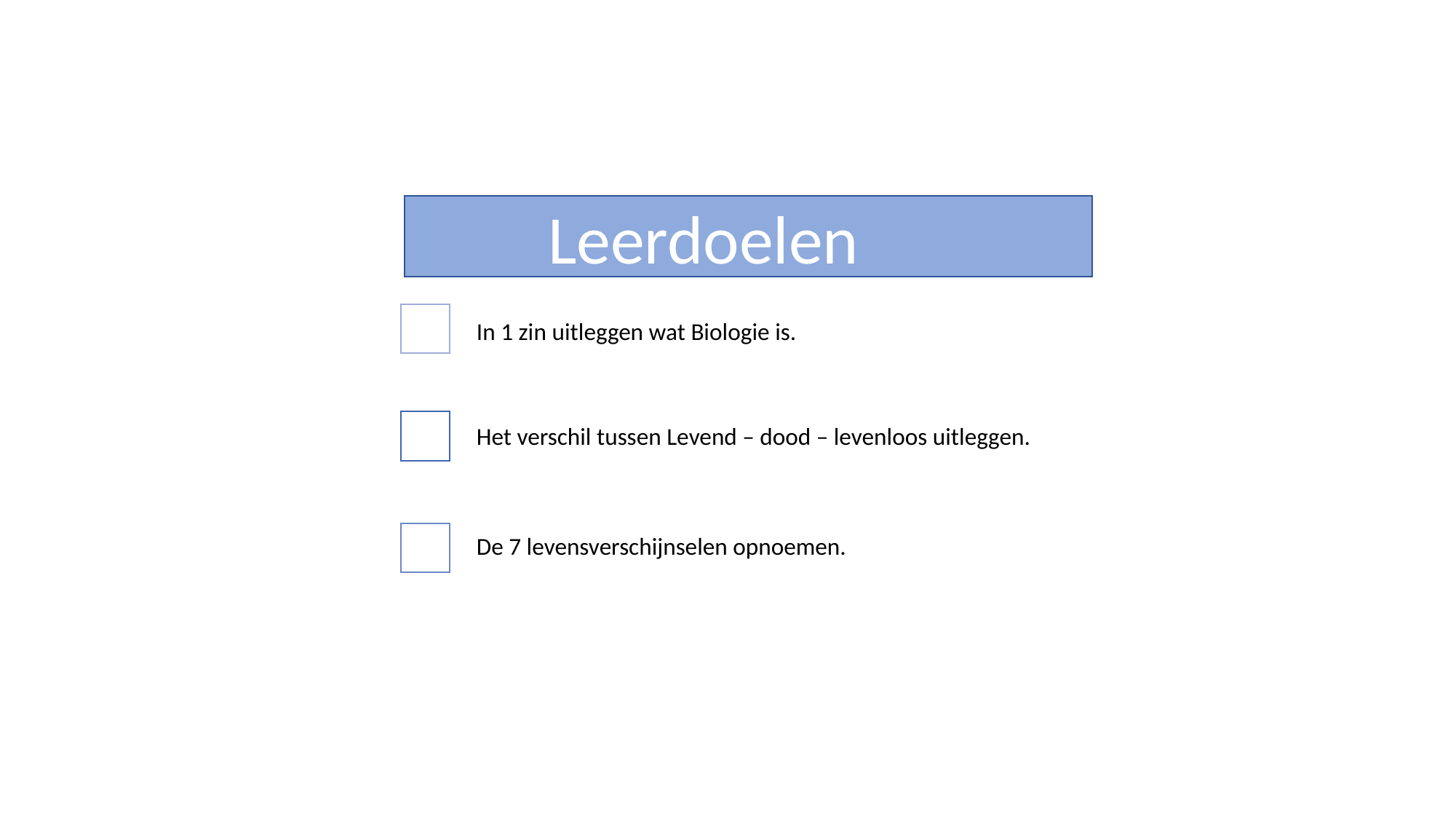

Leerdoelen

Het verschil tussen Levend – dood – levenloos uitleggen.
In 1 zin uitleggen wat Biologie is.

De 7 levensverschijnselen opnoemen.